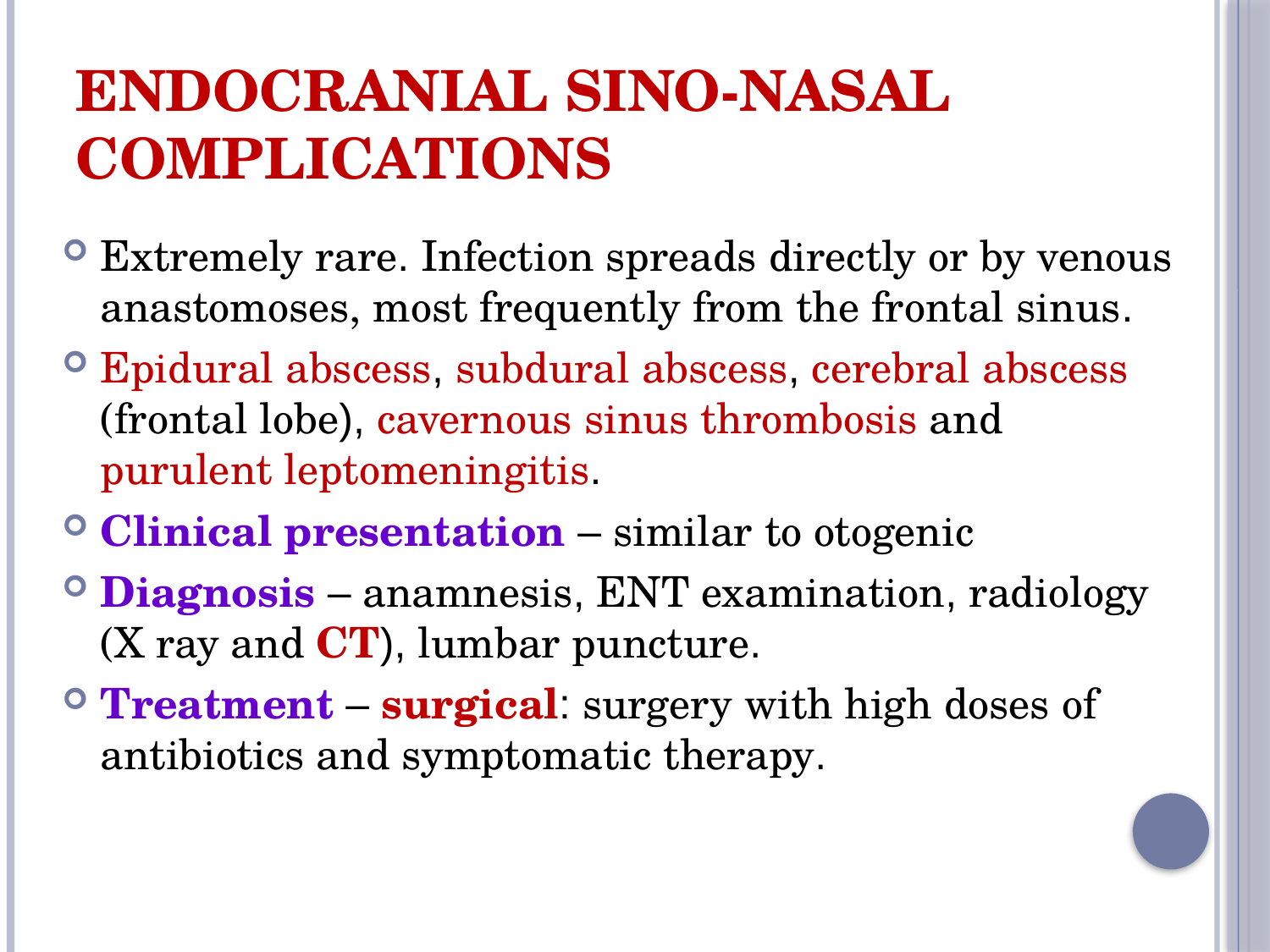

# Endocranial sino-nasal complications
Extremely rare. Infection spreads directly or by venous anastomoses, most frequently from the frontal sinus.
Epidural abscess, subdural abscess, cerebral abscess (frontal lobe), cavernous sinus thrombosis and purulent leptomeningitis.
Clinical presentation – similar to otogenic
Diagnosis – anamnesis, ENT examination, radiology (X ray and CT), lumbar puncture.
Treatment – surgical: surgery with high doses of antibiotics and symptomatic therapy.